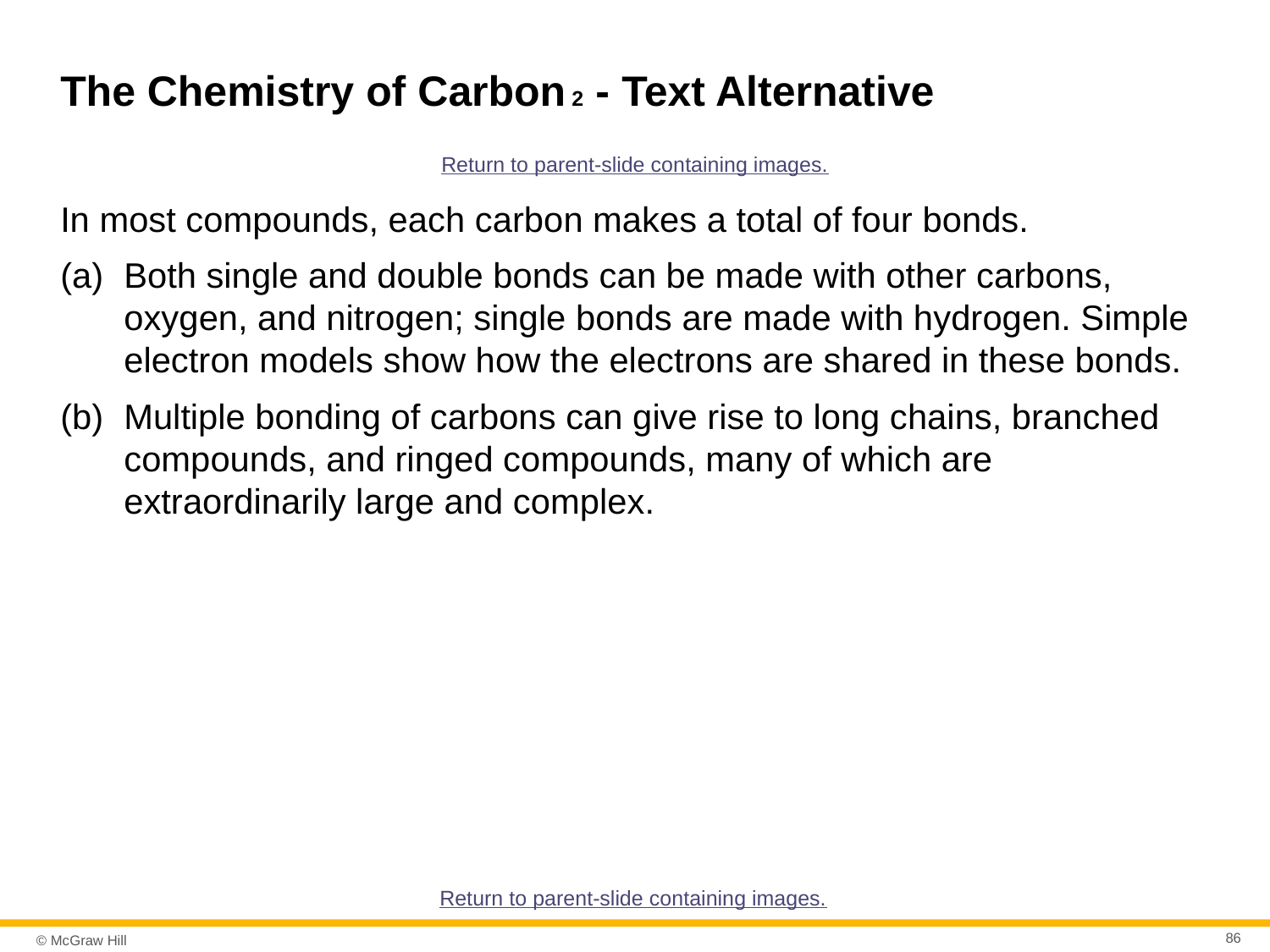

# The Chemistry of Carbon 2 - Text Alternative
Return to parent-slide containing images.
In most compounds, each carbon makes a total of four bonds.
Both single and double bonds can be made with other carbons, oxygen, and nitrogen; single bonds are made with hydrogen. Simple electron models show how the electrons are shared in these bonds.
Multiple bonding of carbons can give rise to long chains, branched compounds, and ringed compounds, many of which are extraordinarily large and complex.
Return to parent-slide containing images.